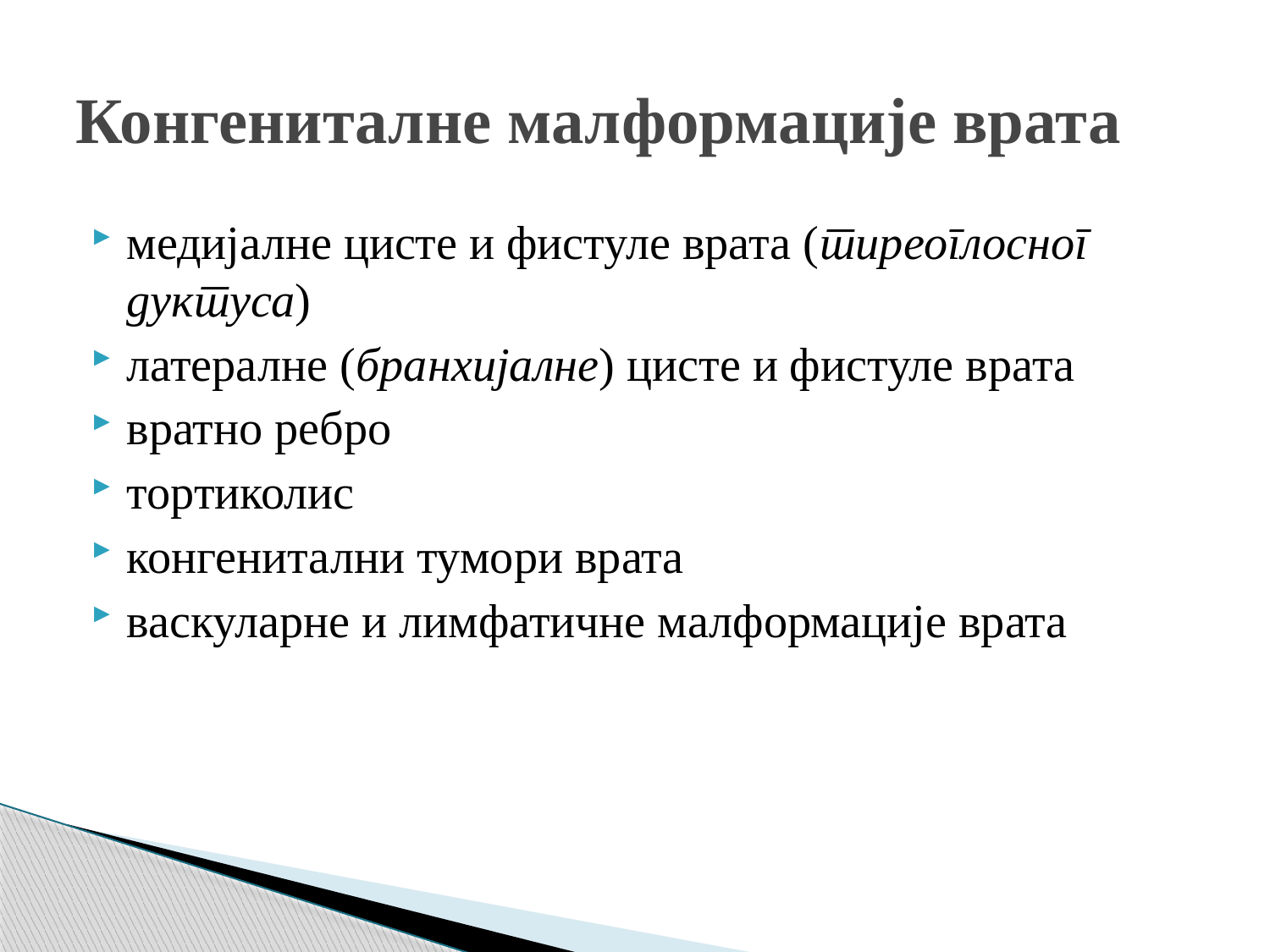

# Конгениталне малформације врата
медијалне цисте и фистуле врата (тиреоглосног дуктуса)
латералне (бранхијалне) цисте и фистуле врата
вратно ребро
тортиколис
конгенитални тумори врата
васкуларне и лимфатичне малформације врата